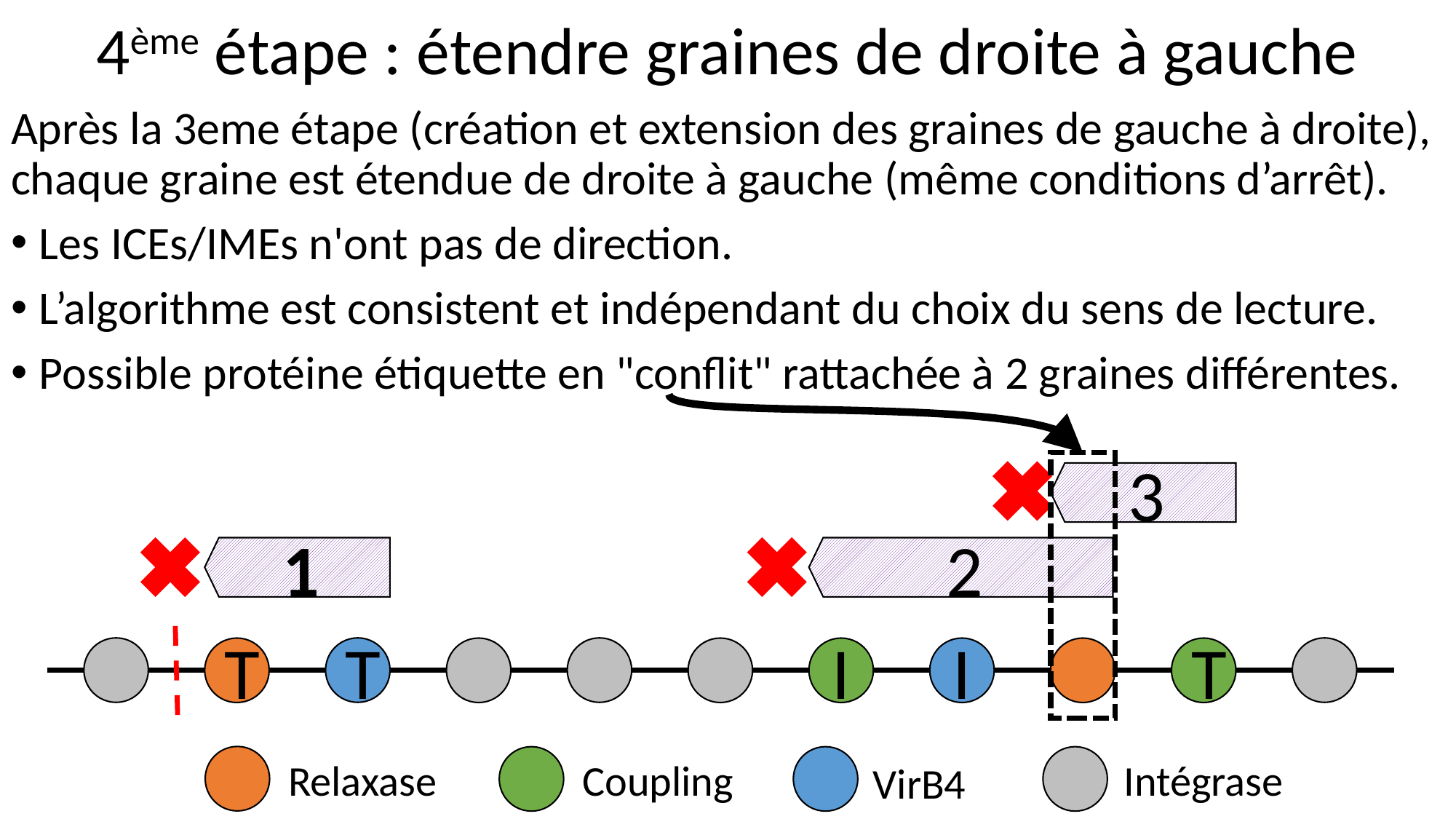

# 4ème étape : étendre graines de droite à gauche
Après la 3eme étape (création et extension des graines de gauche à droite), chaque graine est étendue de droite à gauche (même conditions d’arrêt).
Les ICEs/IMEs n'ont pas de direction.
L’algorithme est consistent et indépendant du choix du sens de lecture.
Possible protéine étiquette en "conflit" rattachée à 2 graines différentes.

3

1
2

T

T

I
I

T

Relaxase
Coupling
Intégrase
VirB4